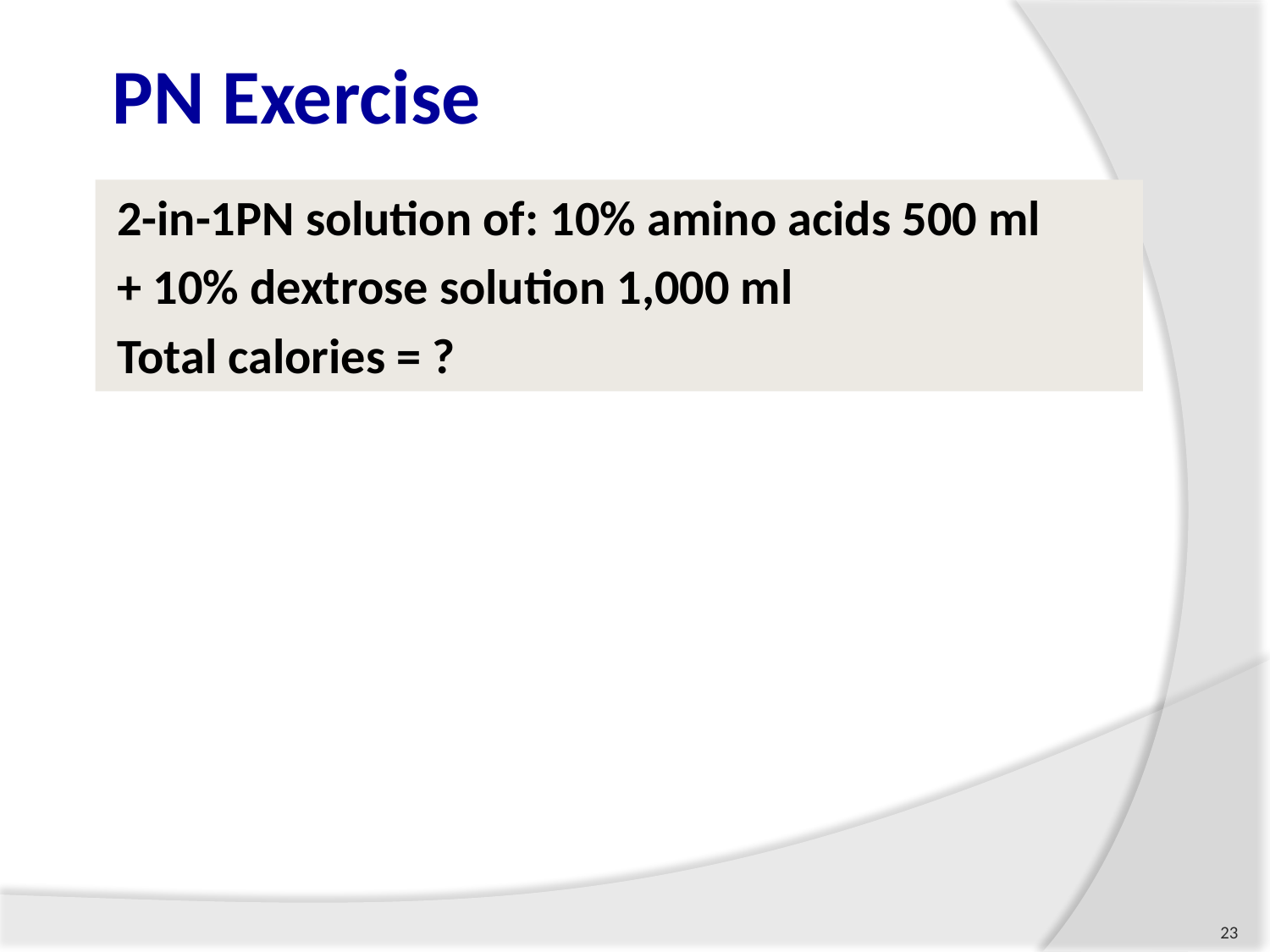

# PN Exercise
2-in-1PN solution of: 10% amino acids 500 ml
+ 10% dextrose solution 1,000 ml
Total calories = ?

23